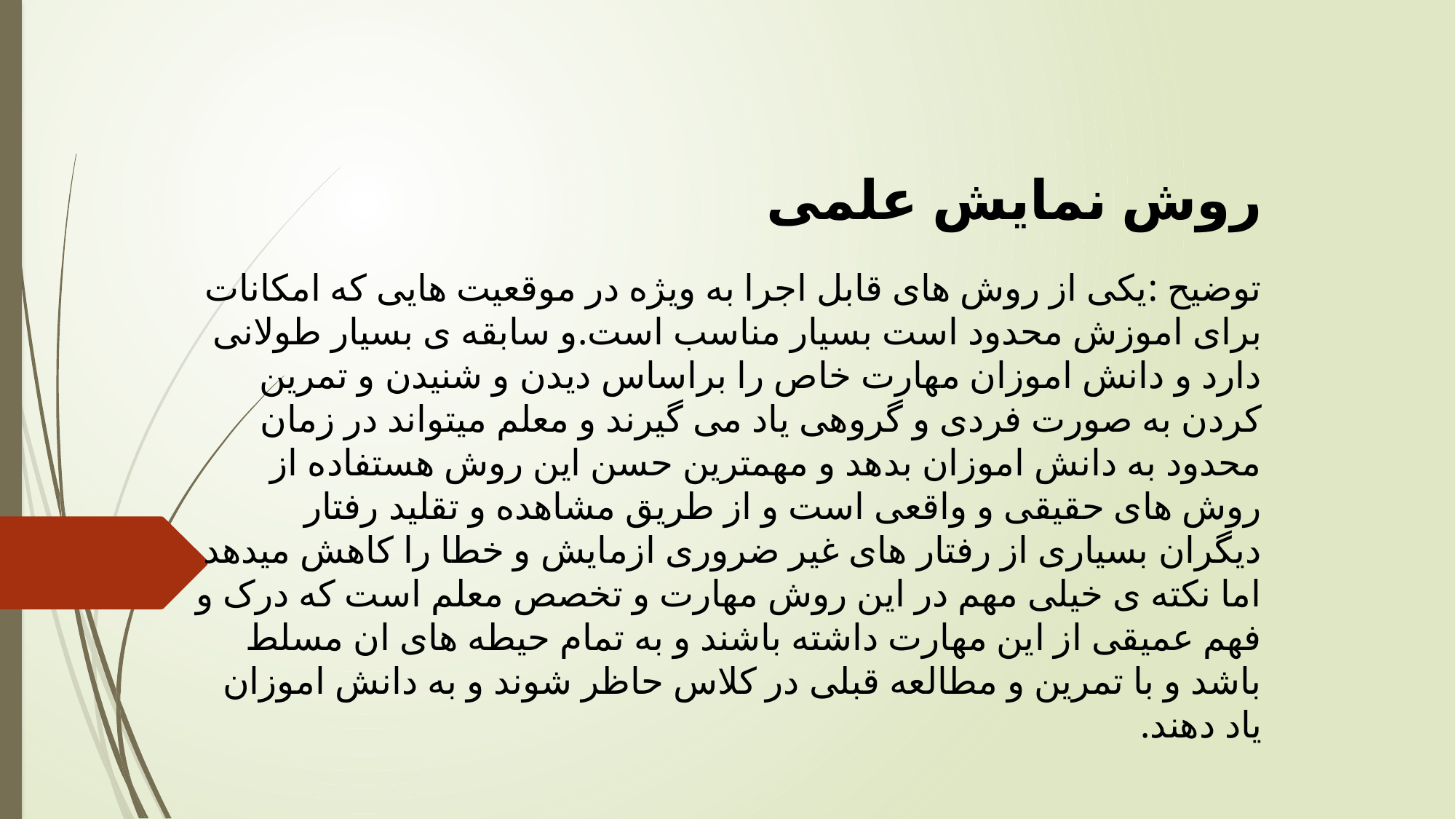

# روش نمایش علمی
توضیح :یکی از روش های قابل اجرا به ویژه در موقعیت هایی که امکانات برای اموزش محدود است بسیار مناسب است.و سابقه ی بسیار طولانی دارد و دانش اموزان مهارت خاص را براساس دیدن و شنیدن و تمرین کردن به صورت فردی و گروهی یاد می گیرند و معلم میتواند در زمان محدود به دانش اموزان بدهد و مهمترین حسن این روش هستفاده از روش های حقیقی و واقعی است و از طریق مشاهده و تقلید رفتار دیگران بسیاری از رفتار های غیر ضروری ازمایش و خطا را کاهش میدهد اما نکته ی خیلی مهم در این روش مهارت و تخصص معلم است که درک و فهم عمیقی از این مهارت داشته باشند و به تمام حیطه های ان مسلط باشد و با تمرین و مطالعه قبلی در کلاس حاظر شوند و به دانش اموزان یاد دهند.